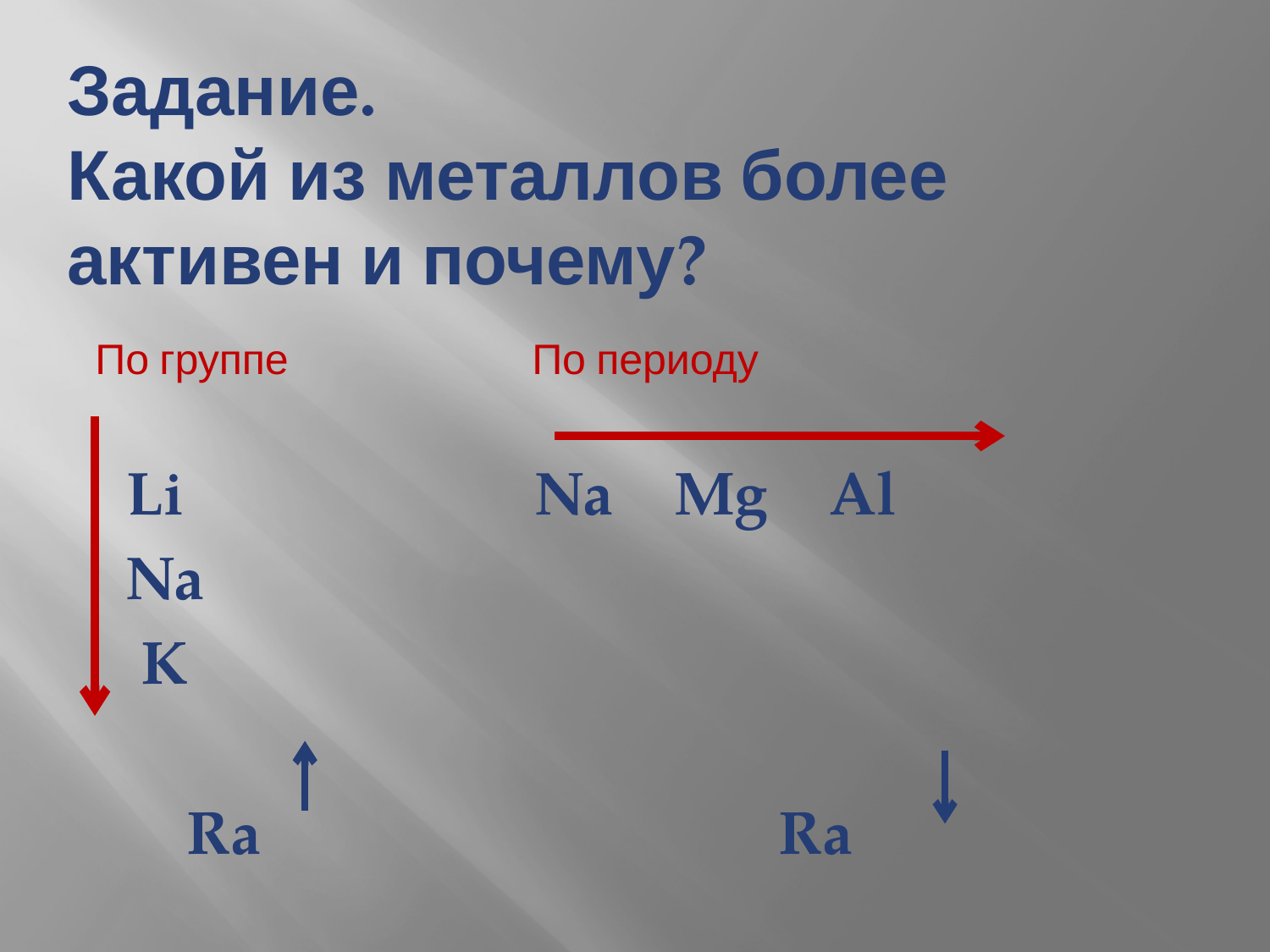

# Задание. Какой из металлов более активен и почему?
По группе                       По периоду

   Li                       Na    Mg    Al
  Na
   K

      Ra                                  Ra